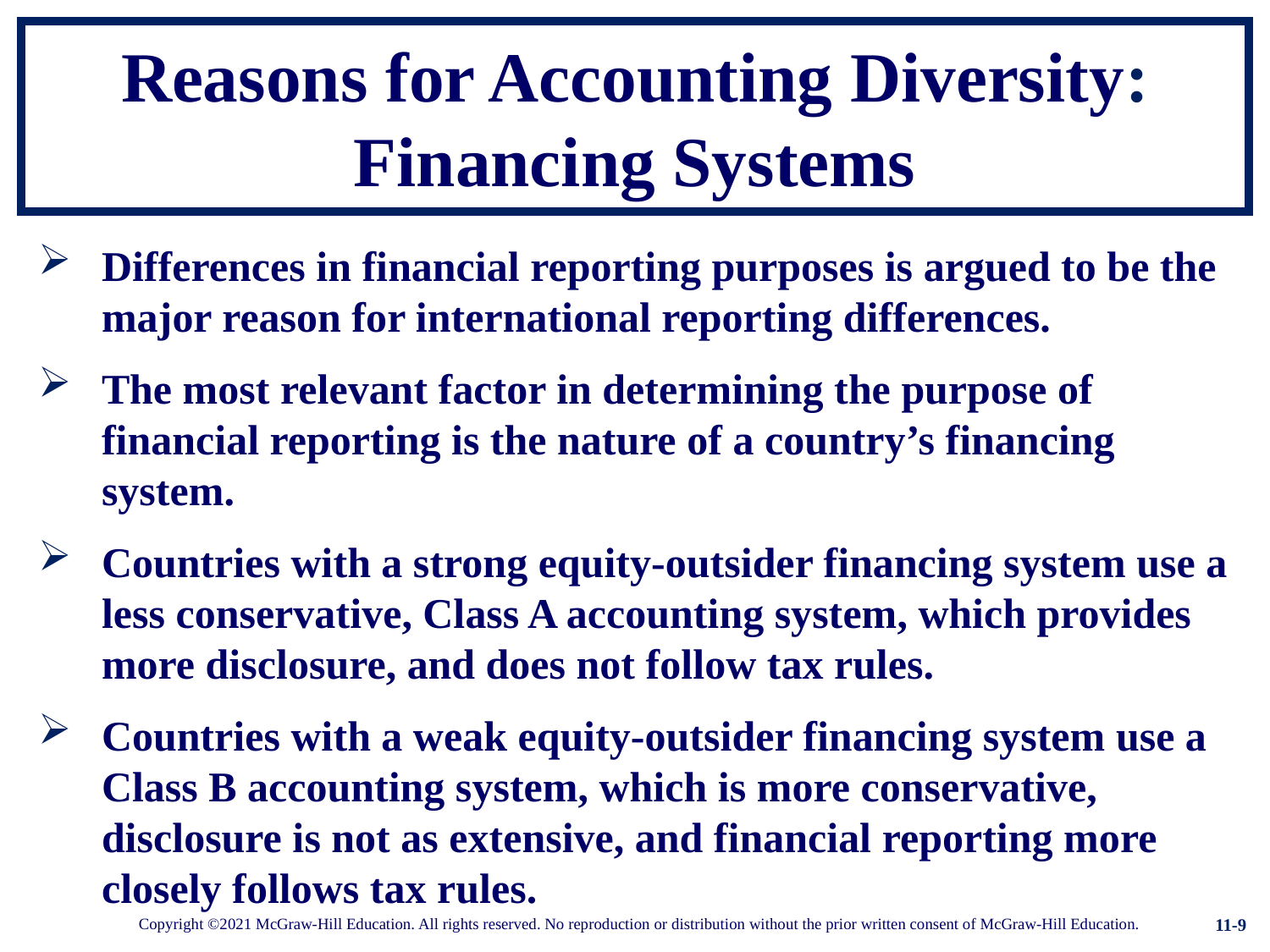

# Reasons for Accounting Diversity: Financing Systems
Differences in financial reporting purposes is argued to be the major reason for international reporting differences.
The most relevant factor in determining the purpose of financial reporting is the nature of a country’s financing system.
Countries with a strong equity-outsider financing system use a less conservative, Class A accounting system, which provides more disclosure, and does not follow tax rules.
Countries with a weak equity-outsider financing system use a Class B accounting system, which is more conservative, disclosure is not as extensive, and financial reporting more closely follows tax rules.
11-9
Copyright ©2021 McGraw-Hill Education. All rights reserved. No reproduction or distribution without the prior written consent of McGraw-Hill Education.